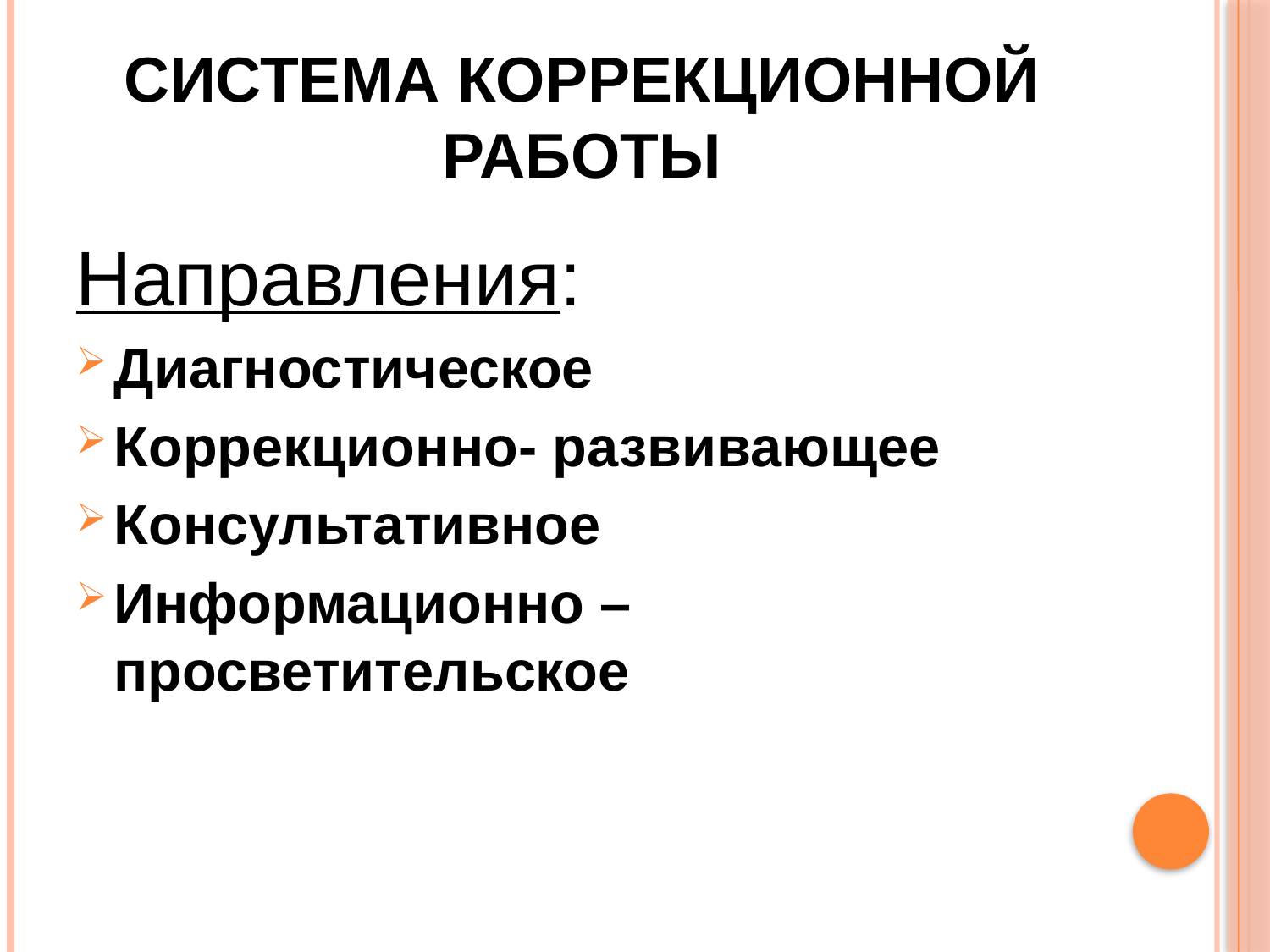

# Система коррекционной работы
Направления:
Диагностическое
Коррекционно- развивающее
Консультативное
Информационно – просветительское